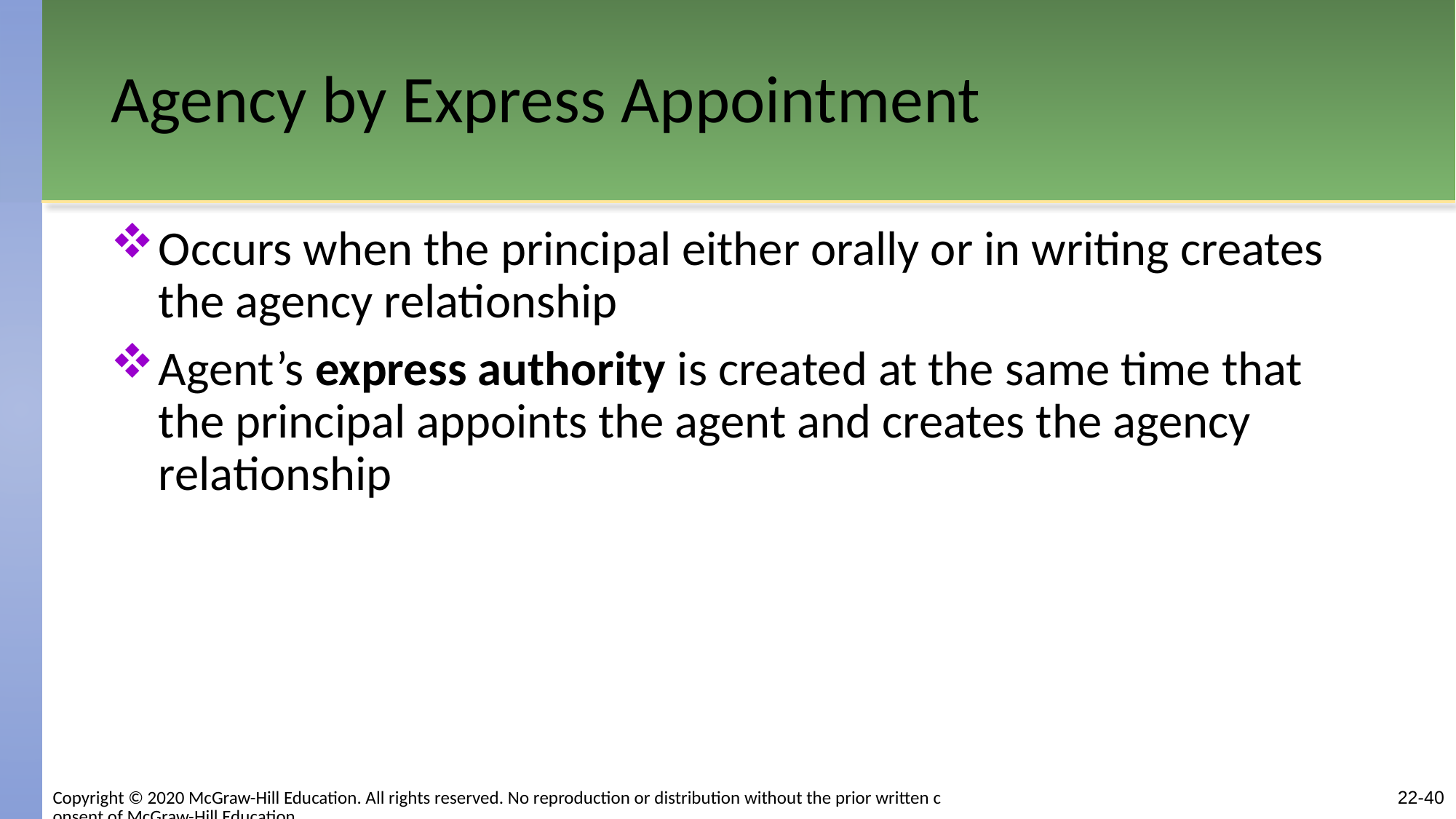

# Agency by Express Appointment
Occurs when the principal either orally or in writing creates the agency relationship
Agent’s express authority is created at the same time that the principal appoints the agent and creates the agency relationship
22-40
Copyright © 2020 McGraw-Hill Education. All rights reserved. No reproduction or distribution without the prior written consent of McGraw-Hill Education.